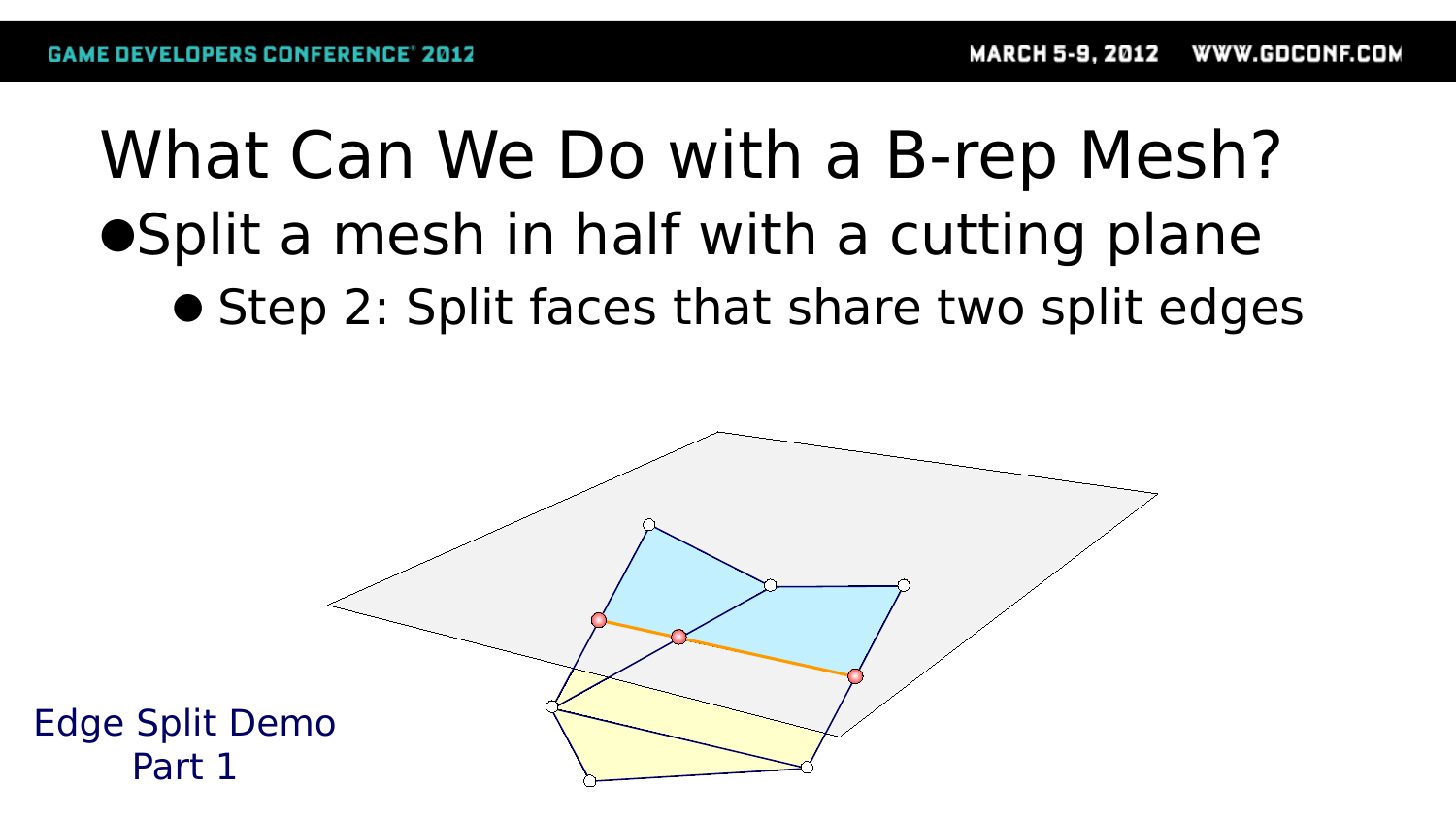

# What Can We Do with a B-rep Mesh?
Split a mesh in half with a cutting plane
Step 2: Split faces that share two split edges

Edge Split Demo
Part 1